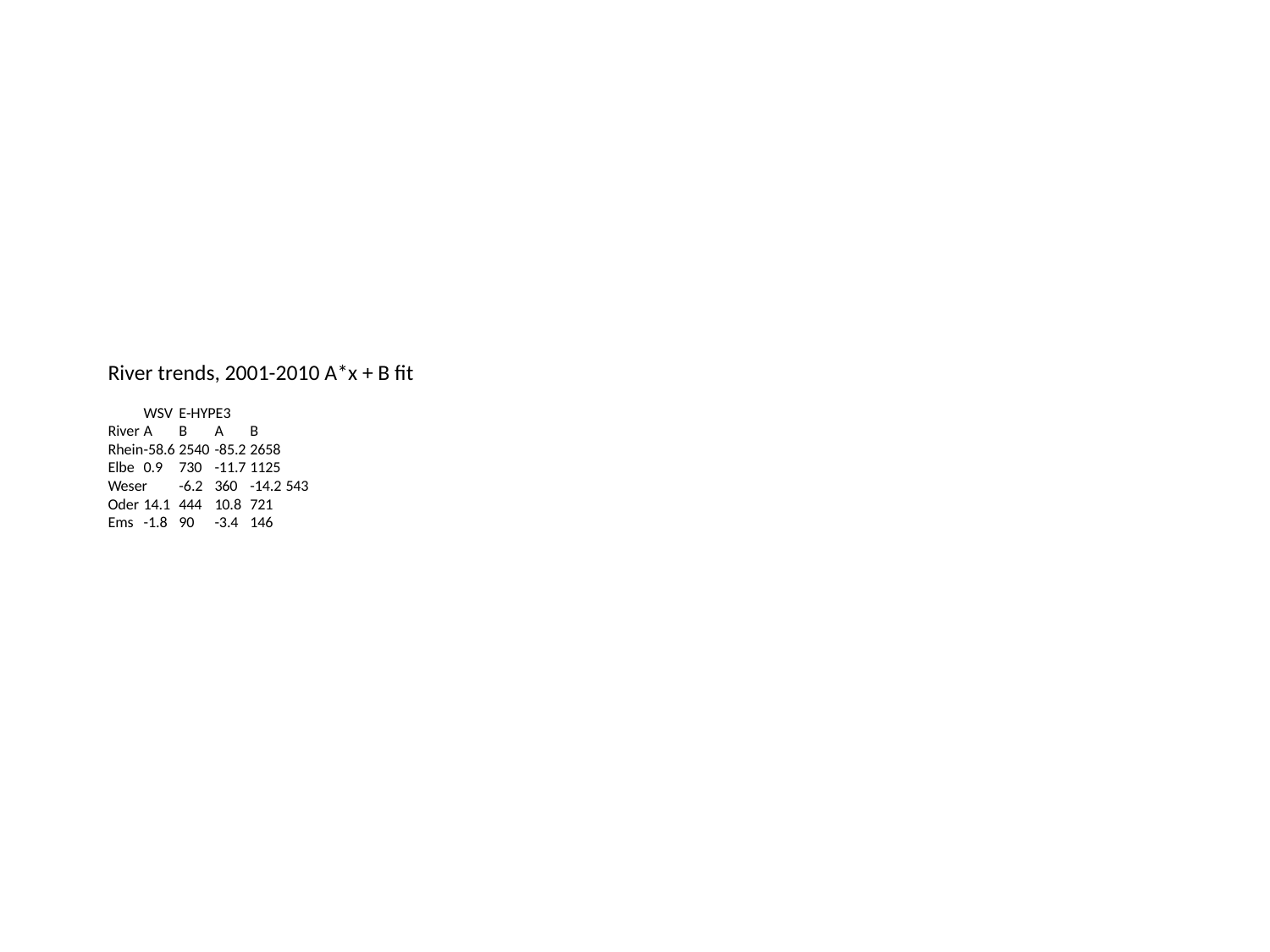

# River trends, 2001-2010 A*x + B fit WSV		E-HYPE3 River		A	B	A	B Rhein		-58.6	2540	-85.2	2658 Elbe		0.9	730	-11.7	1125 Weser	-6.2	360	-14.2	543 Oder		14.1	444	10.8	721 Ems		-1.8	90	-3.4	146